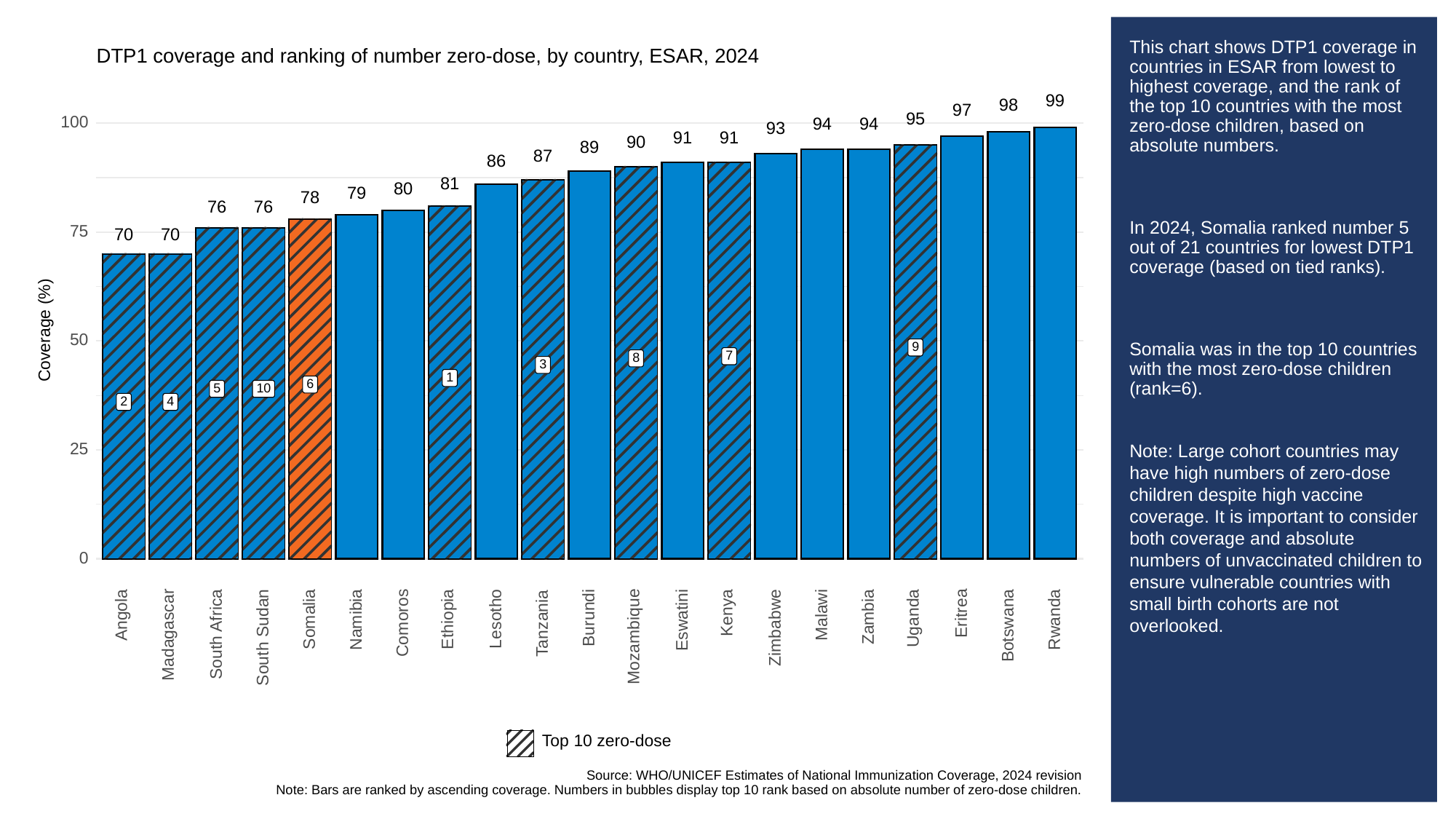

# This chart shows DTP1 coverage in countries in ESAR from lowest to highest coverage, and the rank of the top 10 countries with the most zero-dose children, based on absolute numbers.

In 2024, Somalia ranked number 5 out of 21 countries for lowest DTP1 coverage (based on tied ranks).

Somalia was in the top 10 countries with the most zero-dose children (rank=6).

Note: Large cohort countries may have high numbers of zero-dose children despite high vaccine coverage. It is important to consider both coverage and absolute numbers of unvaccinated children to ensure vulnerable countries with small birth cohorts are not overlooked.

DTP1 coverage and ranking of number zero-dose, by country, ESAR, 2024
99
98
97
95
100
94
94
93

91
91

90
89

87

86

81

80

79

78

76
76

75

70
70

Coverage (%)

50

9

7

8

3

1

6

10
5

2
4

25

0

Kenya
Angola
Eritrea
Malawi
Uganda
Zambia
Ethiopia
Burundi
Lesotho
Somalia
Namibia
Rwanda
Eswatini
Comoros
Tanzania
Botswana
Zimbabwe
Madagascar
South Africa
Mozambique
South Sudan

Top 10 zero-dose

Source: WHO/UNICEF Estimates of National Immunization Coverage, 2024 revision
Note: Bars are ranked by ascending coverage. Numbers in bubbles display top 10 rank based on absolute number of zero-dose children.